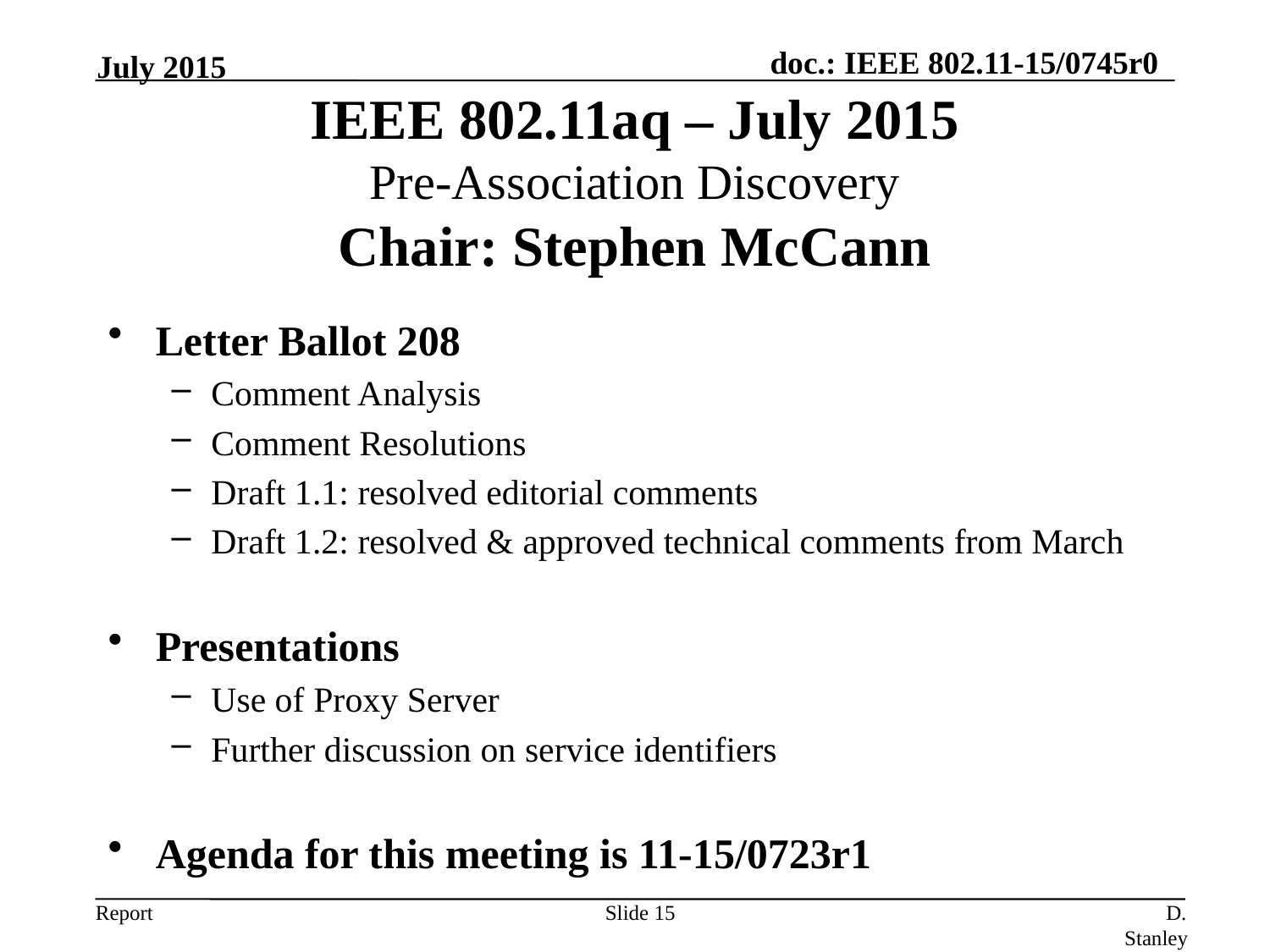

July 2015
IEEE 802.11aq – July 2015
Pre-Association Discovery
Chair: Stephen McCann
Letter Ballot 208
Comment Analysis
Comment Resolutions
Draft 1.1: resolved editorial comments
Draft 1.2: resolved & approved technical comments from March

Presentations
Use of Proxy Server
Further discussion on service identifiers

Agenda for this meeting is 11-15/0723r1
Slide 15
D. Stanley, HP-Aruba Networks